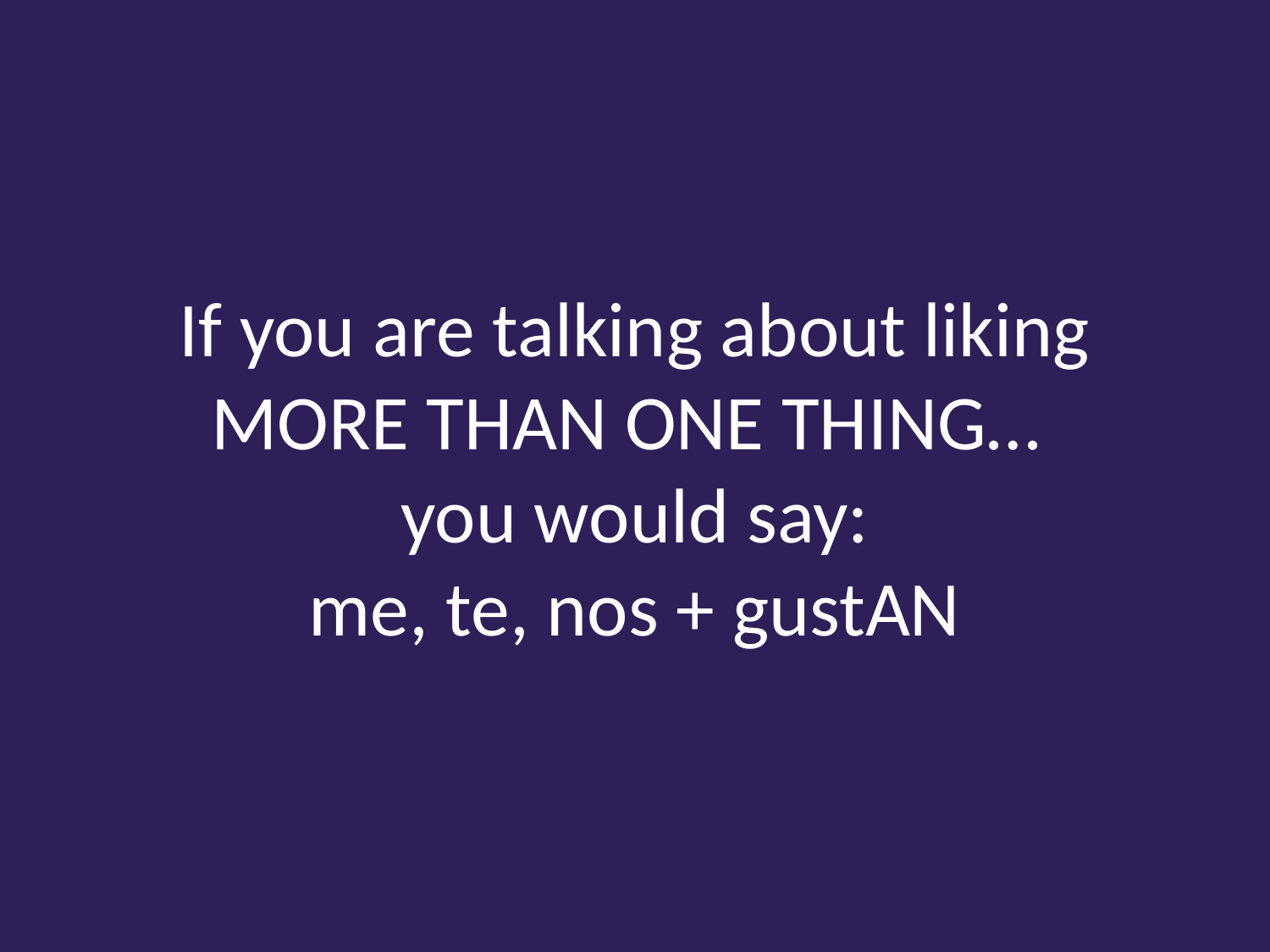

# If you are talking about liking MORE THAN ONE THING… you would say: me, te, nos + gustAN